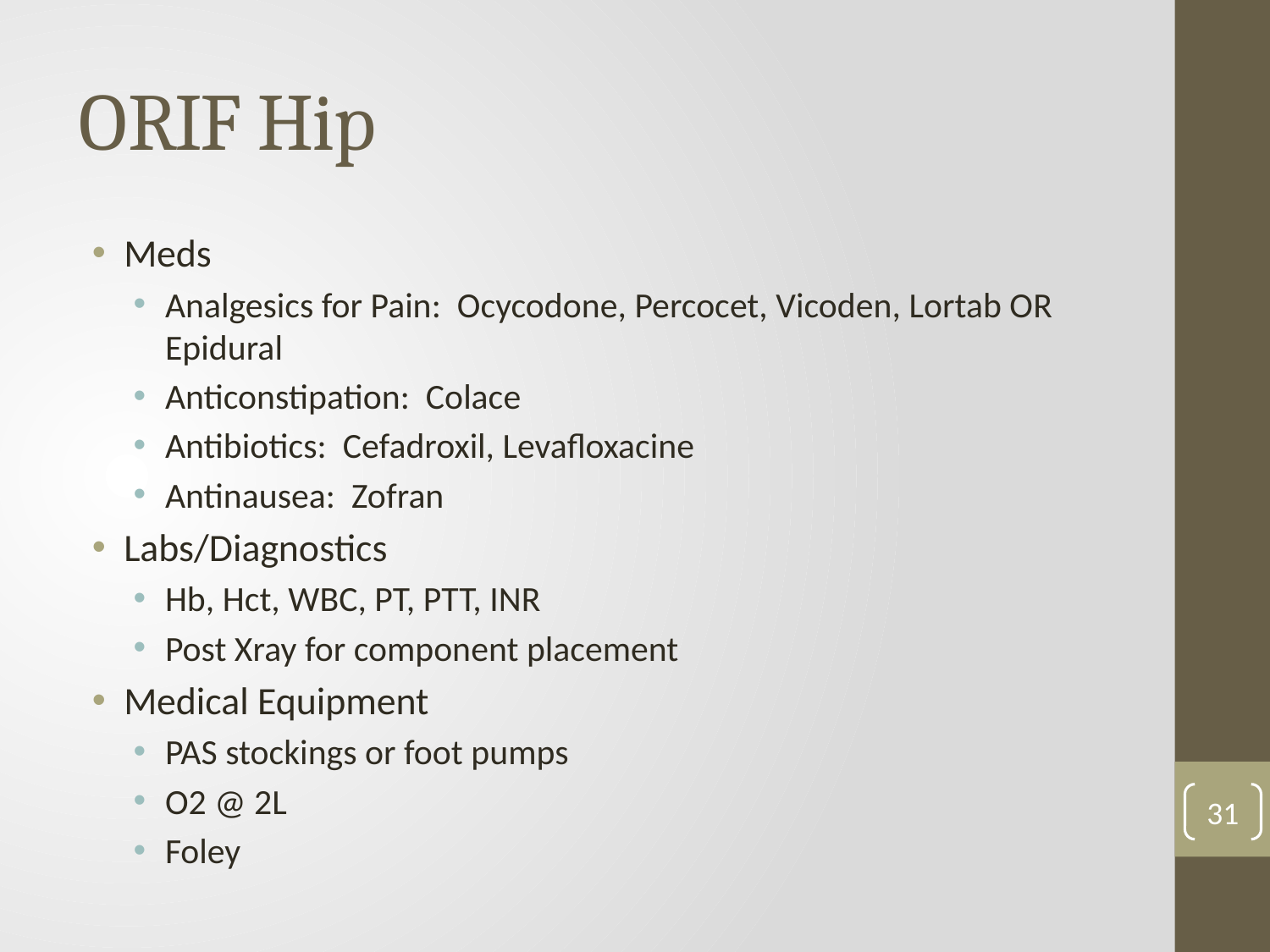

# ORIF Hip
Meds
Analgesics for Pain:  Ocycodone, Percocet, Vicoden, Lortab OR Epidural
Anticonstipation:  Colace
Antibiotics:  Cefadroxil, Levafloxacine
Antinausea:  Zofran
Labs/Diagnostics
Hb, Hct, WBC, PT, PTT, INR
Post Xray for component placement
Medical Equipment
PAS stockings or foot pumps
O2 @ 2L
Foley
31